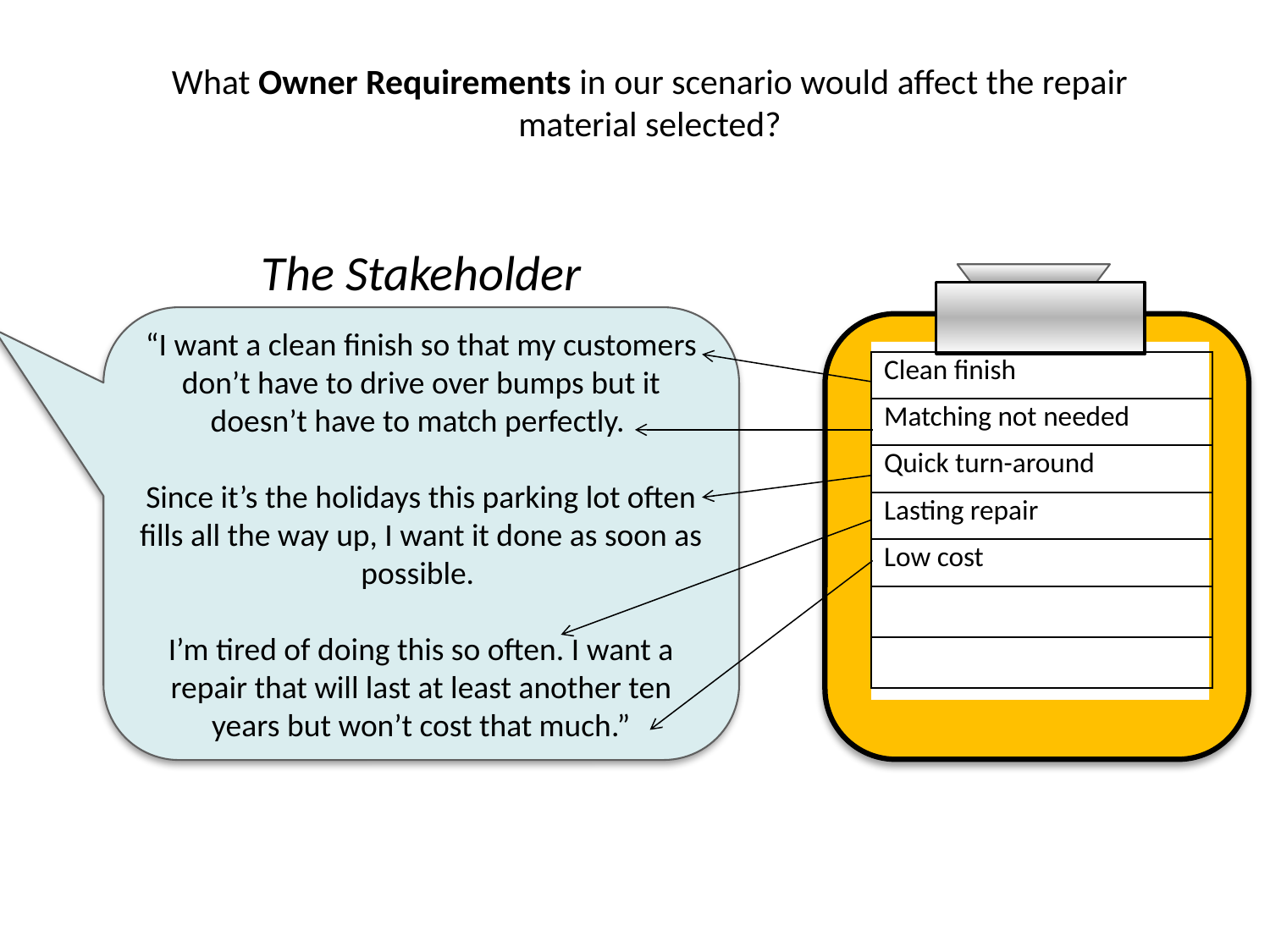

What Owner Requirements in our scenario would affect the repair material selected?
The Stakeholder

“I want a clean finish so that my customers don’t have to drive over bumps but it doesn’t have to match perfectly.

Since it’s the holidays this parking lot often fills all the way up, I want it done as soon as possible.

I’m tired of doing this so often. I want a repair that will last at least another ten years but won’t cost that much.”

| Clean finish |
| --- |
| Matching not needed |
| Quick turn-around |
| Lasting repair |
| Low cost |
|  |
|  |